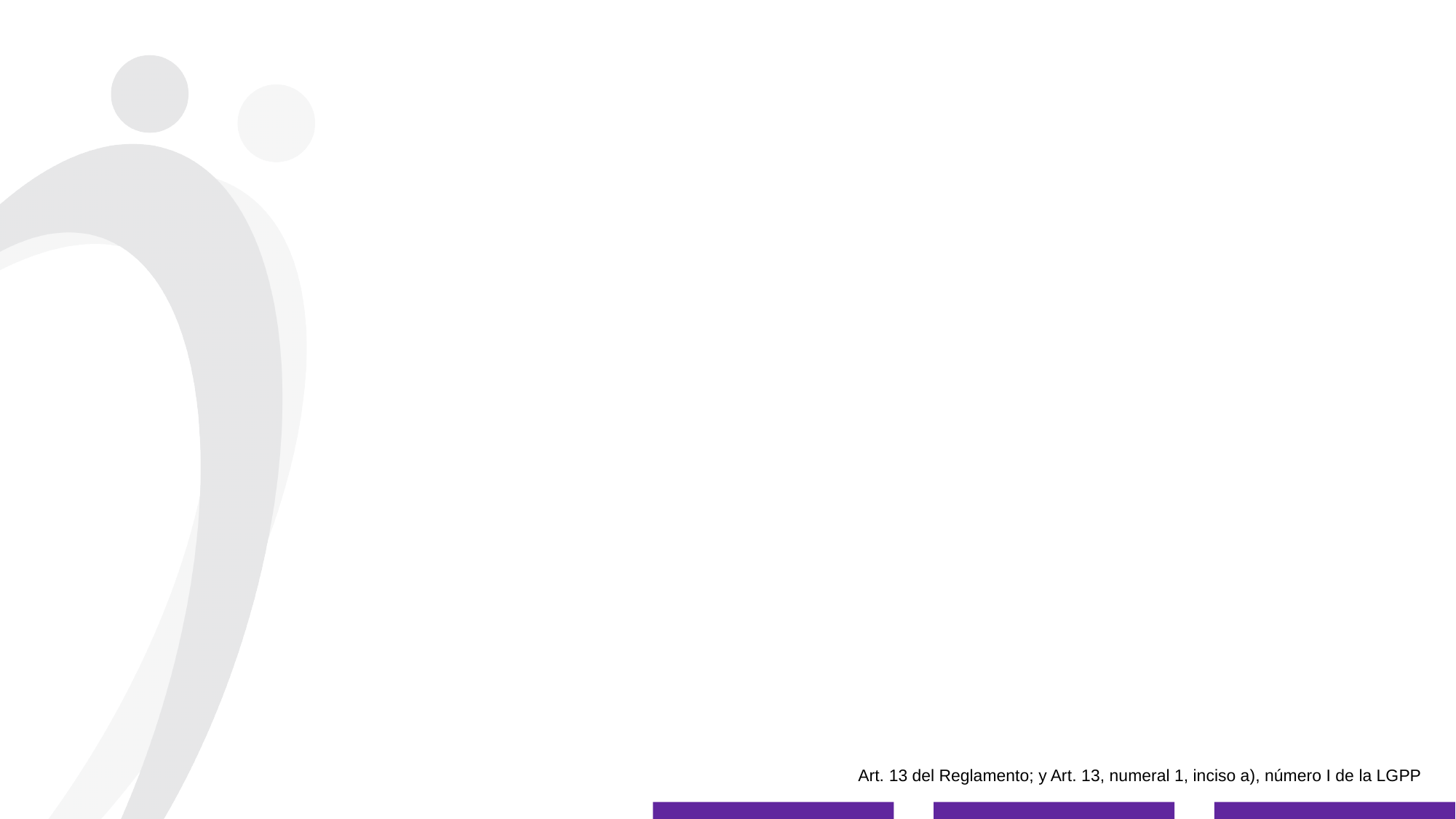

Art. 13 del Reglamento; y Art. 13, numeral 1, inciso a), número I de la LGPP